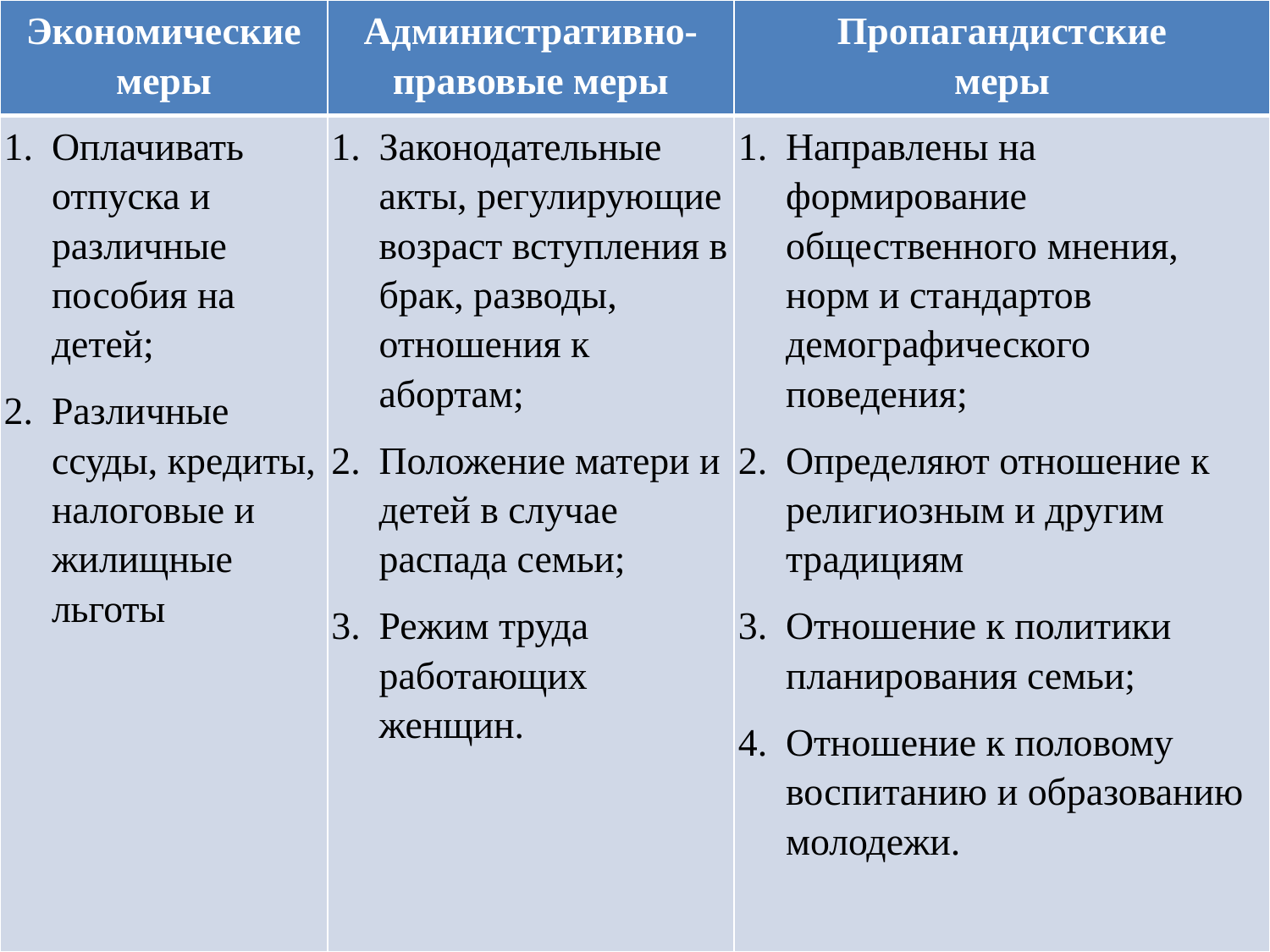

| Экономические меры | Административно-правовые меры | Пропагандистские меры |
| --- | --- | --- |
| Оплачивать отпуска и различные пособия на детей; Различные ссуды, кредиты, налоговые и жилищные льготы | Законодательные акты, регулирующие возраст вступления в брак, разводы, отношения к абортам; Положение матери и детей в случае распада семьи; Режим труда работающих женщин. | Направлены на формирование общественного мнения, норм и стандартов демографического поведения; Определяют отношение к религиозным и другим традициям Отношение к политики планирования семьи; Отношение к половому воспитанию и образованию молодежи. |